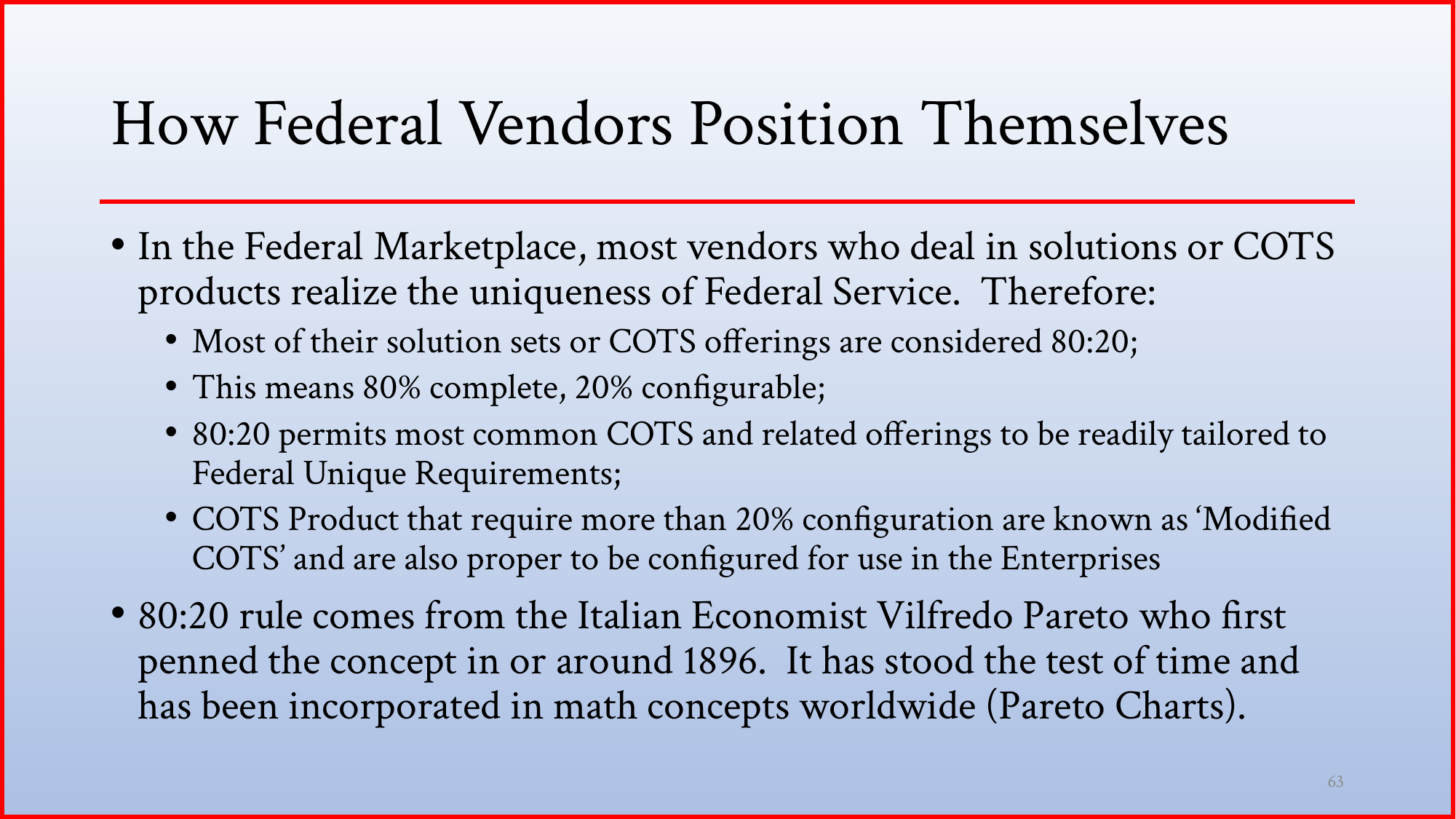

# How Federal Vendors Position Themselves
In the Federal Marketplace, most vendors who deal in solutions or COTS products realize the uniqueness of Federal Service.  Therefore:
Most of their solution sets or COTS offerings are considered 80:20;
This means 80% complete, 20% configurable;
80:20 permits most common COTS and related offerings to be readily tailored to Federal Unique Requirements;
COTS Product that require more than 20% configuration are known as ‘Modified COTS’ and are also proper to be configured for use in the Enterprises
80:20 rule comes from the Italian Economist Vilfredo Pareto who first penned the concept in or around 1896.  It has stood the test of time and has been incorporated in math concepts worldwide (Pareto Charts).
63